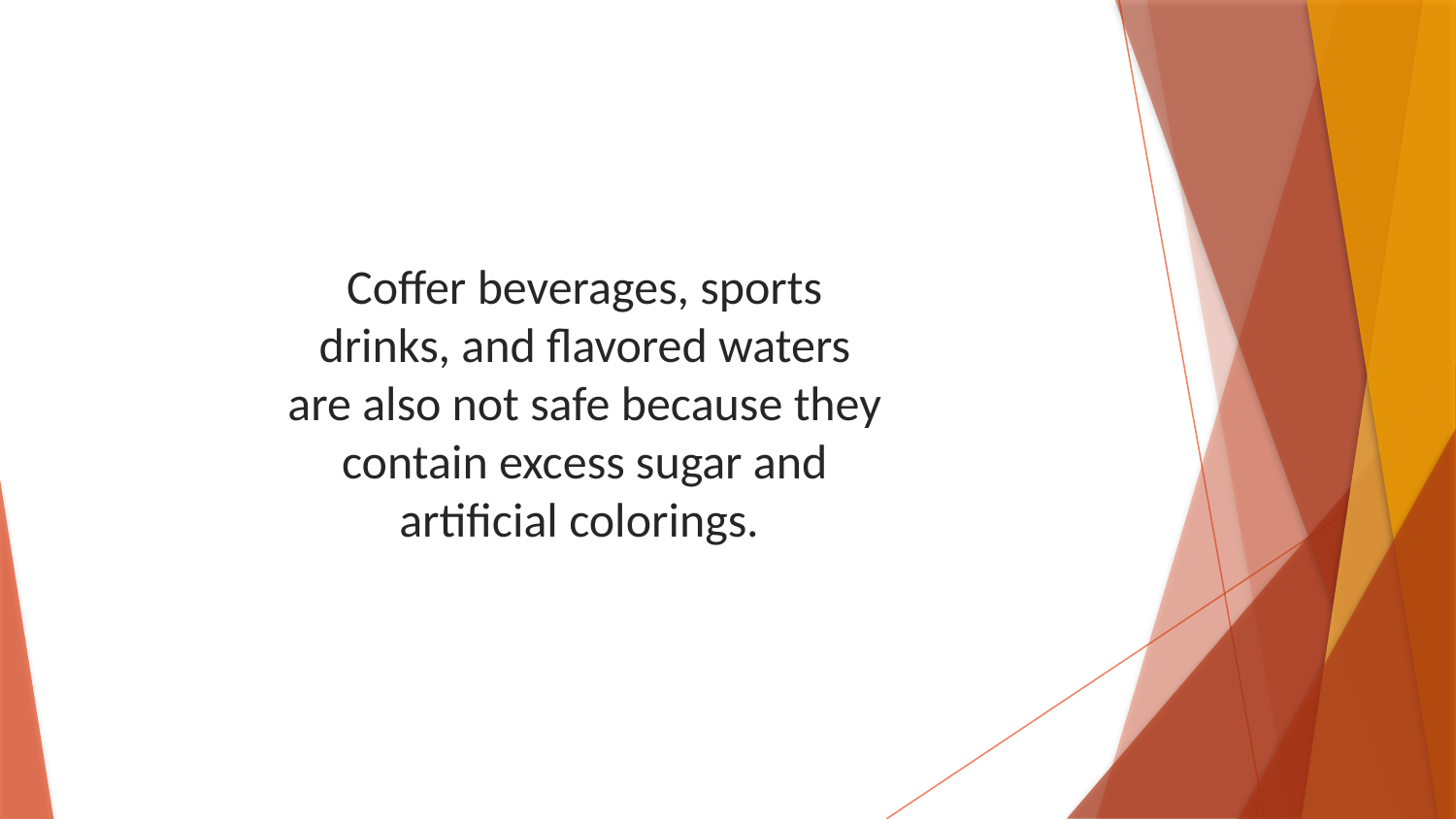

Coffer beverages, sports drinks, and flavored waters are also not safe because they contain excess sugar and artificial colorings.